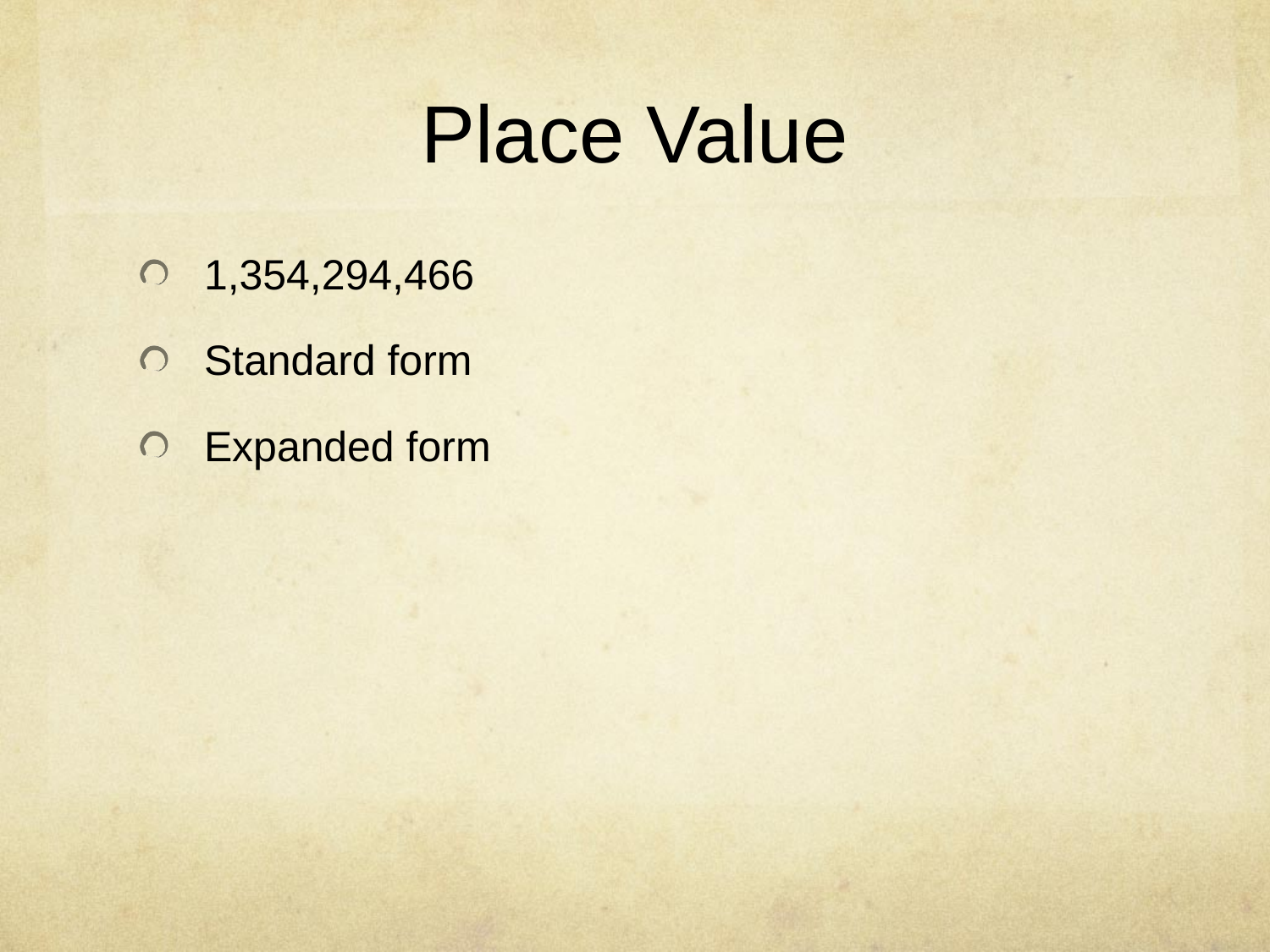

# Place Value
1,354,294,466
Standard form
Expanded form